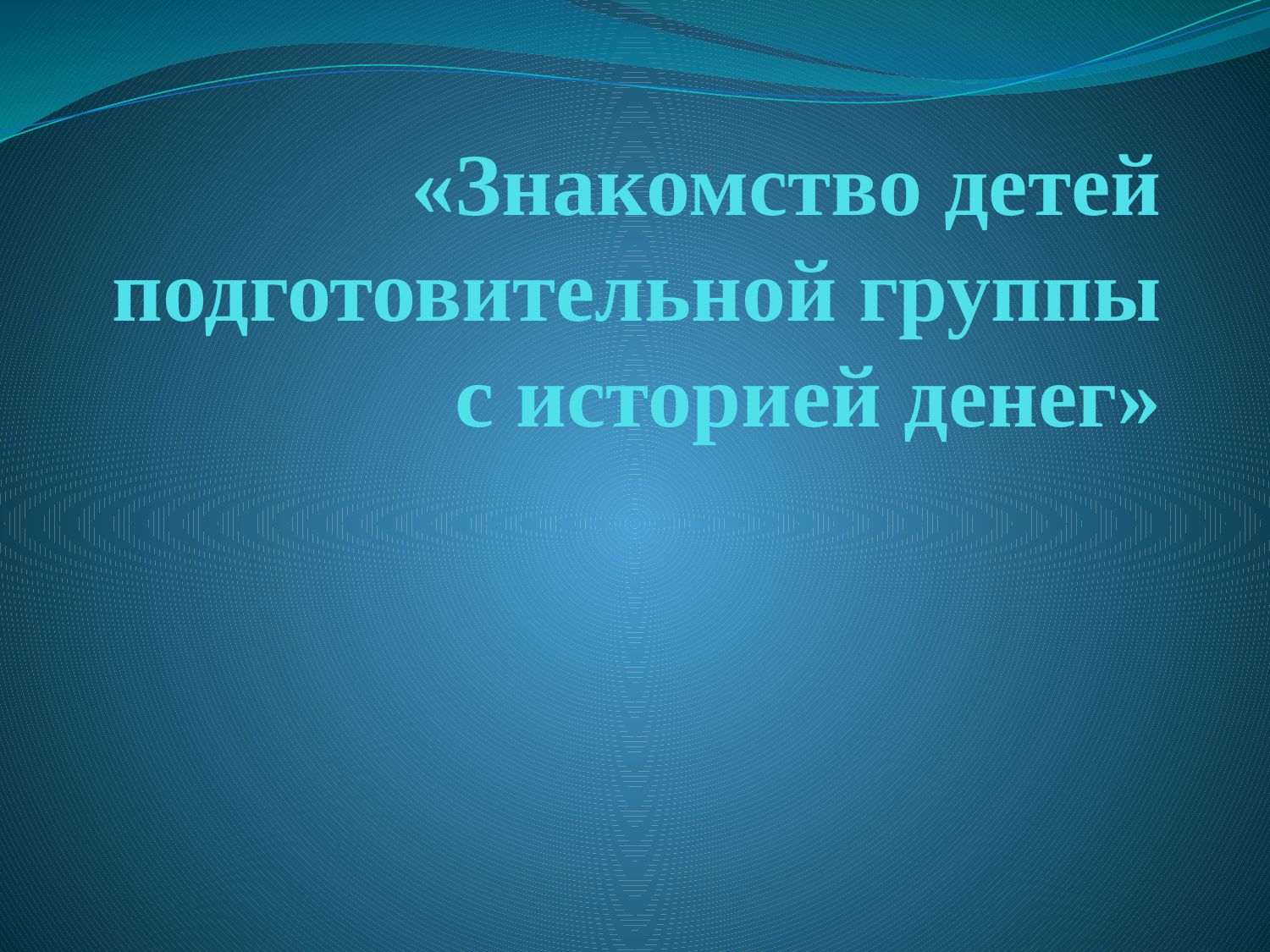

# «Знакомство детей подготовительной группы с историей денег»